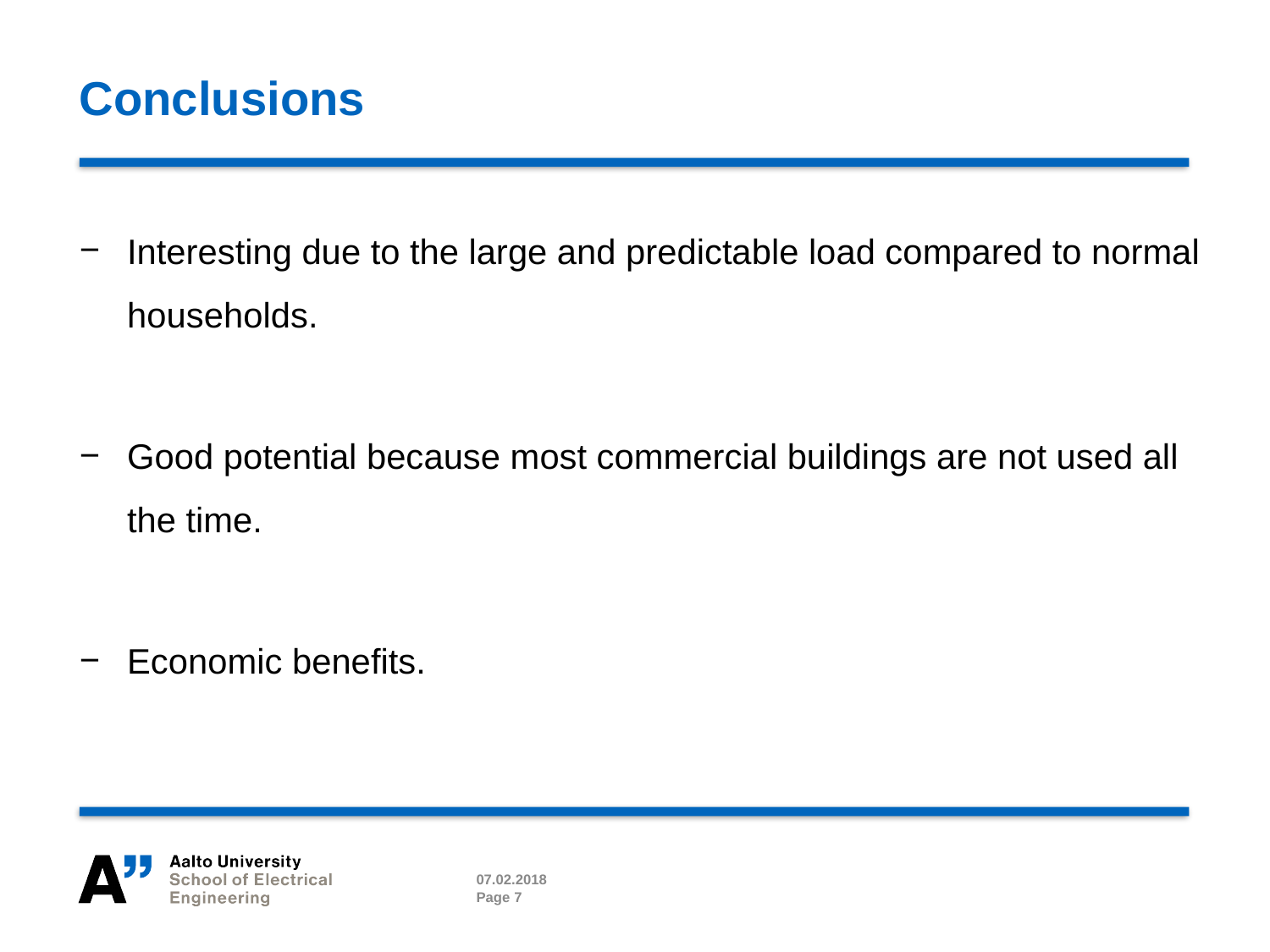

# Conclusions
Interesting due to the large and predictable load compared to normal households.

Good potential because most commercial buildings are not used all the time.

Economic benefits.

07.02.2018
Page 7